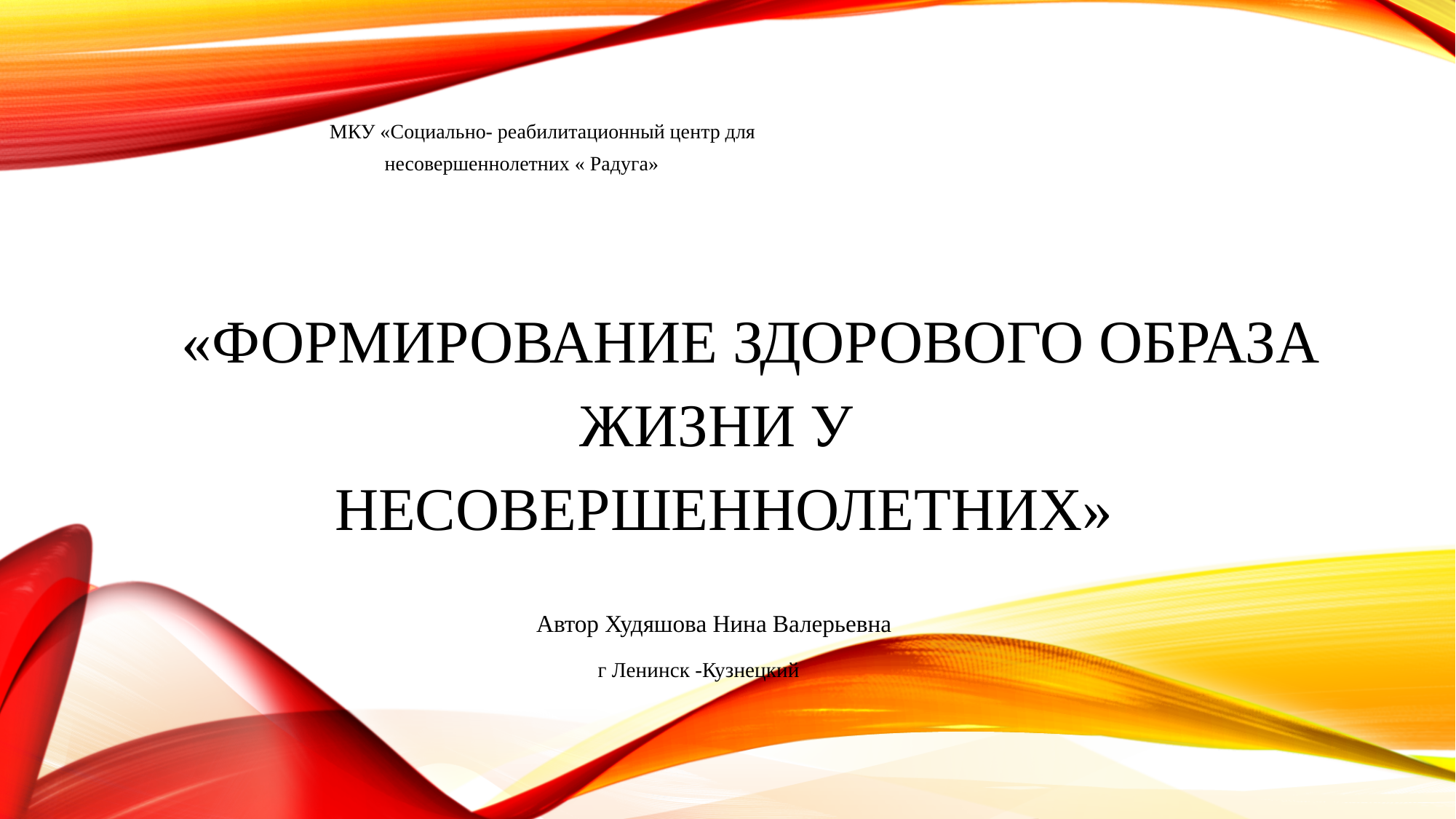

МКУ «Социально- реабилитационный центр для
  несовершеннолетних « Радуга»

# «Формирование здорового образа жизни у несовершеннолетних»
Автор Худяшова Нина Валерьевна
г Ленинск -Кузнецкий